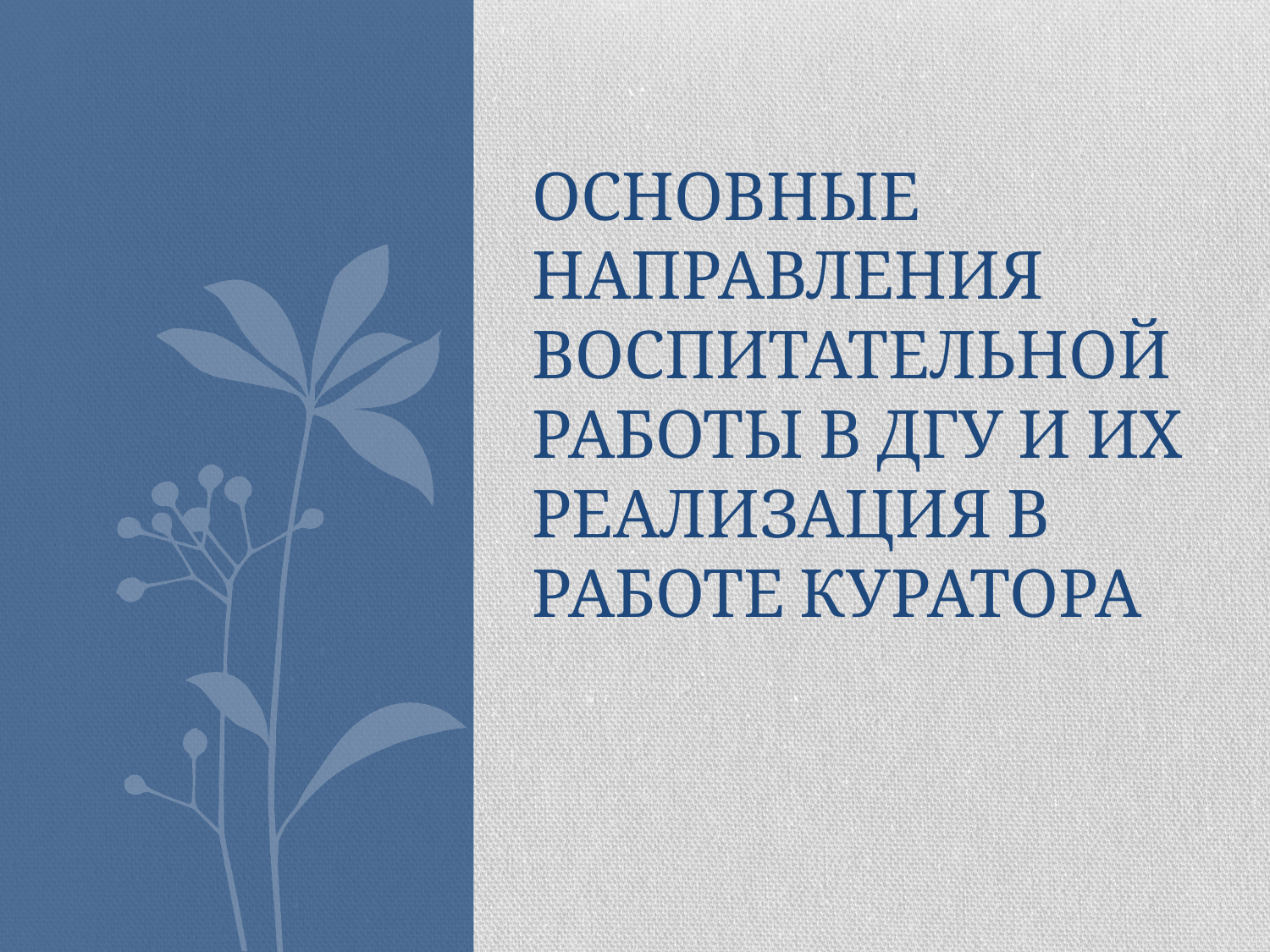

# Основные направления воспитательной работы в ДГУ и их реализация в работе куратора